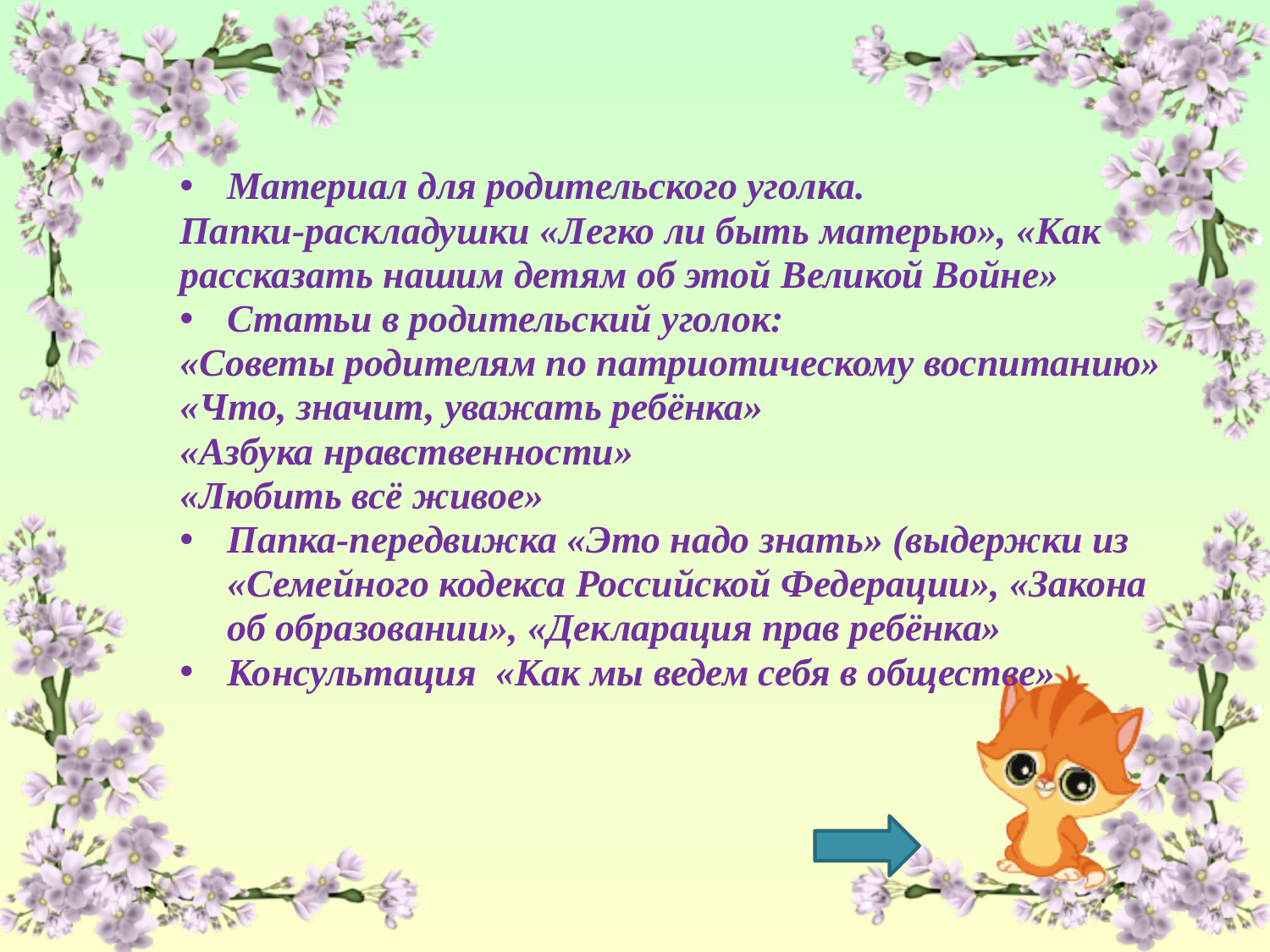

Материал для родительского уголка.
Папки-раскладушки «Легко ли быть матерью», «Как рассказать нашим детям об этой Великой Войне»
Статьи в родительский уголок:
«Советы родителям по патриотическому воспитанию»
«Что, значит, уважать ребёнка»
«Азбука нравственности»
«Любить всё живое»
Папка-передвижка «Это надо знать» (выдержки из «Семейного кодекса Российской Федерации», «Закона об образовании», «Декларация прав ребёнка»
Консультация  «Как мы ведем себя в обществе»